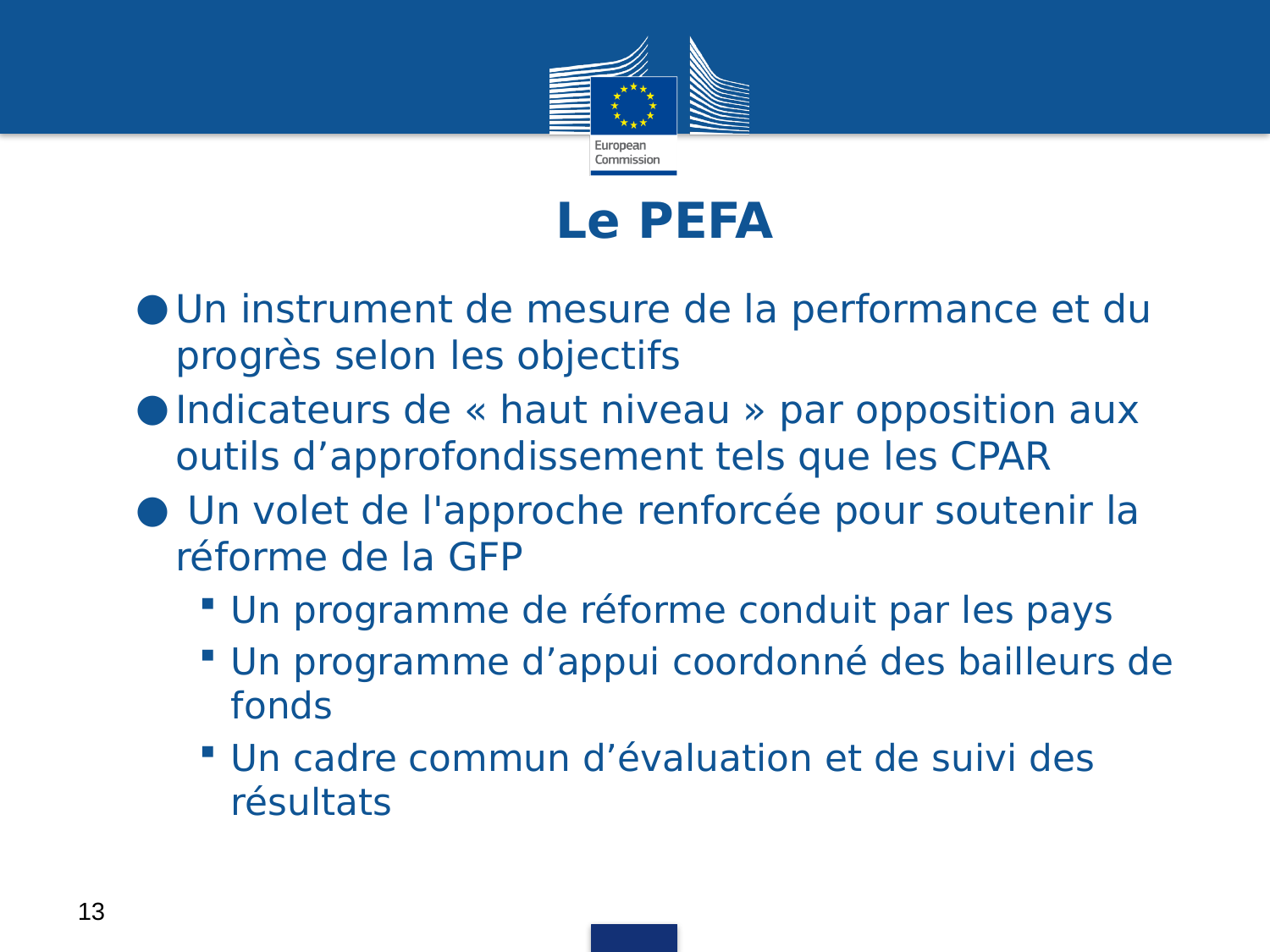

# Le PEFA
Un instrument de mesure de la performance et du progrès selon les objectifs
Indicateurs de « haut niveau » par opposition aux outils d’approfondissement tels que les CPAR
 Un volet de l'approche renforcée pour soutenir la réforme de la GFP
Un programme de réforme conduit par les pays
Un programme d’appui coordonné des bailleurs de fonds
Un cadre commun d’évaluation et de suivi des résultats
13